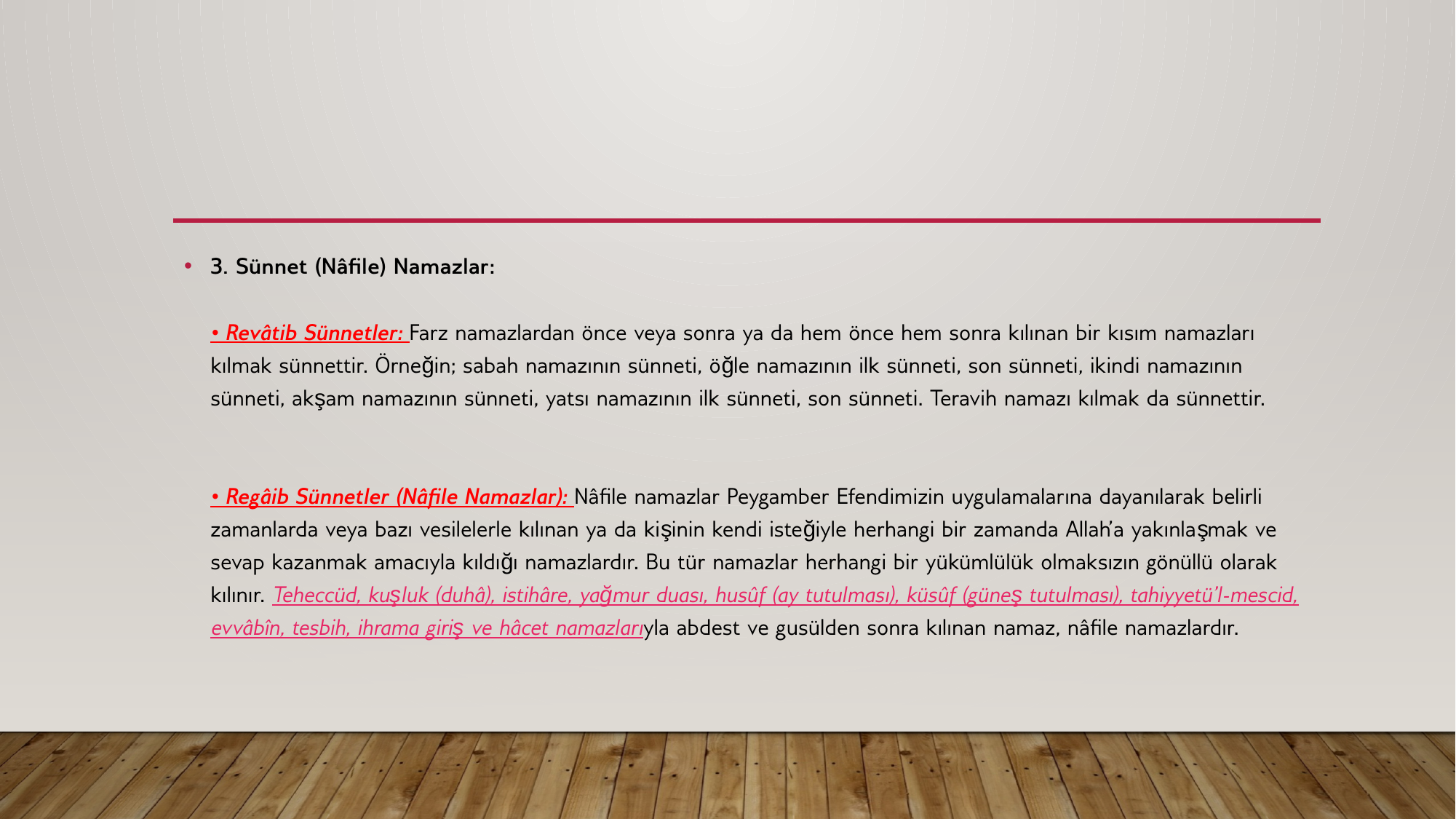

3. Sünnet (Nâfile) Namazlar:
• Revâtib Sünnetler: Farz namazlardan önce veya sonra ya da hem önce hem sonra kılınan bir kısım namazları kılmak sünnettir. Örneğin; sabah namazının sünneti, öğle namazının ilk sünneti, son sünneti, ikindi namazının sünneti, akşam namazının sünneti, yatsı namazının ilk sünneti, son sünneti. Teravih namazı kılmak da sünnettir.
• Regâib Sünnetler (Nâfile Namazlar): Nâfile namazlar Peygamber Efendimizin uygulamalarına dayanılarak belirli zamanlarda veya bazı vesilelerle kılınan ya da kişinin kendi isteğiyle herhangi bir zamanda Allah’a yakınlaşmak ve sevap kazanmak amacıyla kıldığı namazlardır. Bu tür namazlar herhangi bir yükümlülük olmaksızın gönüllü olarak kılınır. Teheccüd, kuşluk (duhâ), istihâre, yağmur duası, husûf (ay tutulması), küsûf (güneş tutulması), tahiyyetü’l-mescid, evvâbîn, tesbih, ihrama giriş ve hâcet namazlarıyla abdest ve gusülden sonra kılınan namaz, nâfile namazlardır.